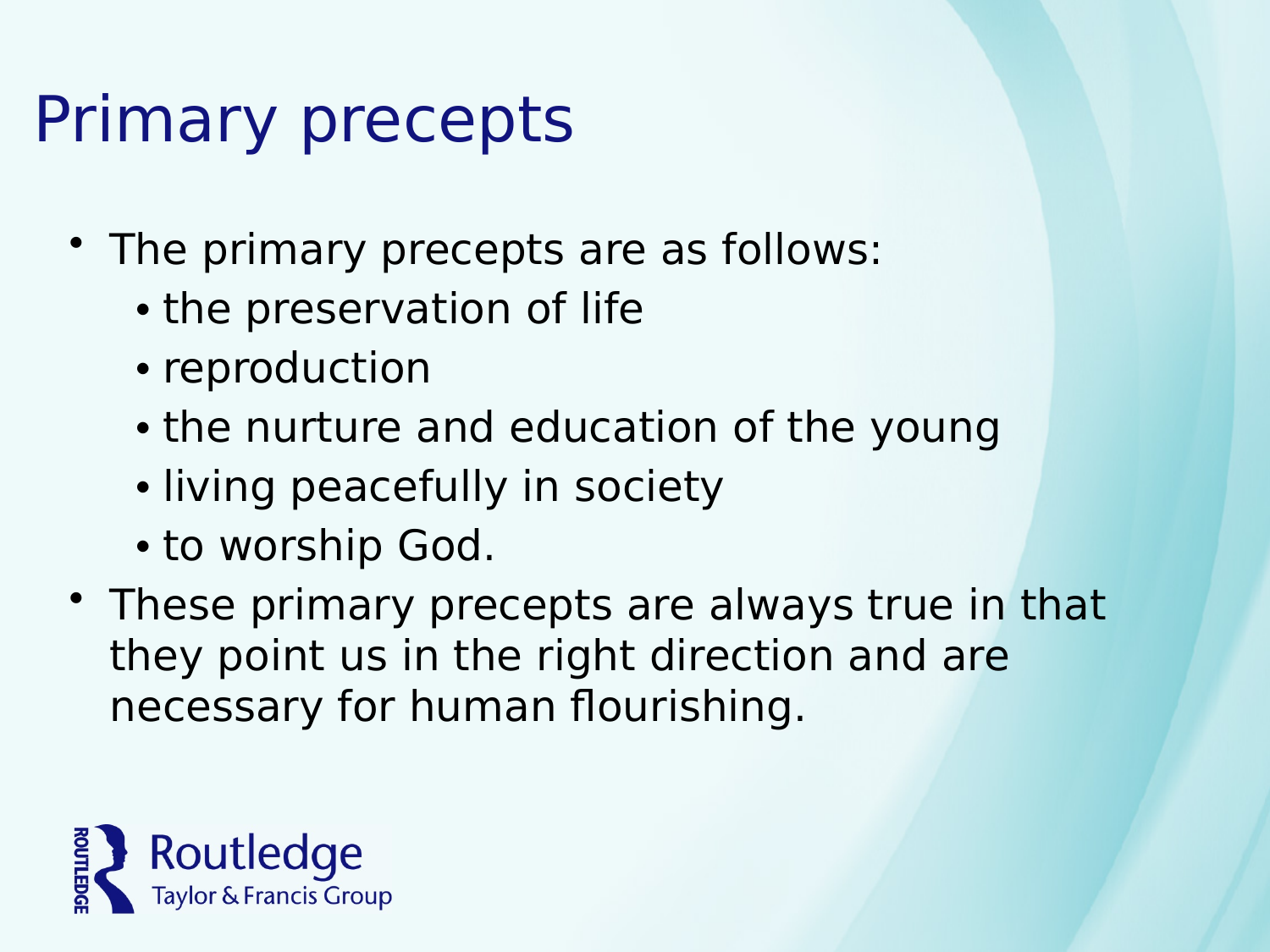

# Primary precepts
The primary precepts are as follows:
the preservation of life
reproduction
the nurture and education of the young
living peacefully in society
to worship God.
These primary precepts are always true in that they point us in the right direction and are necessary for human flourishing.